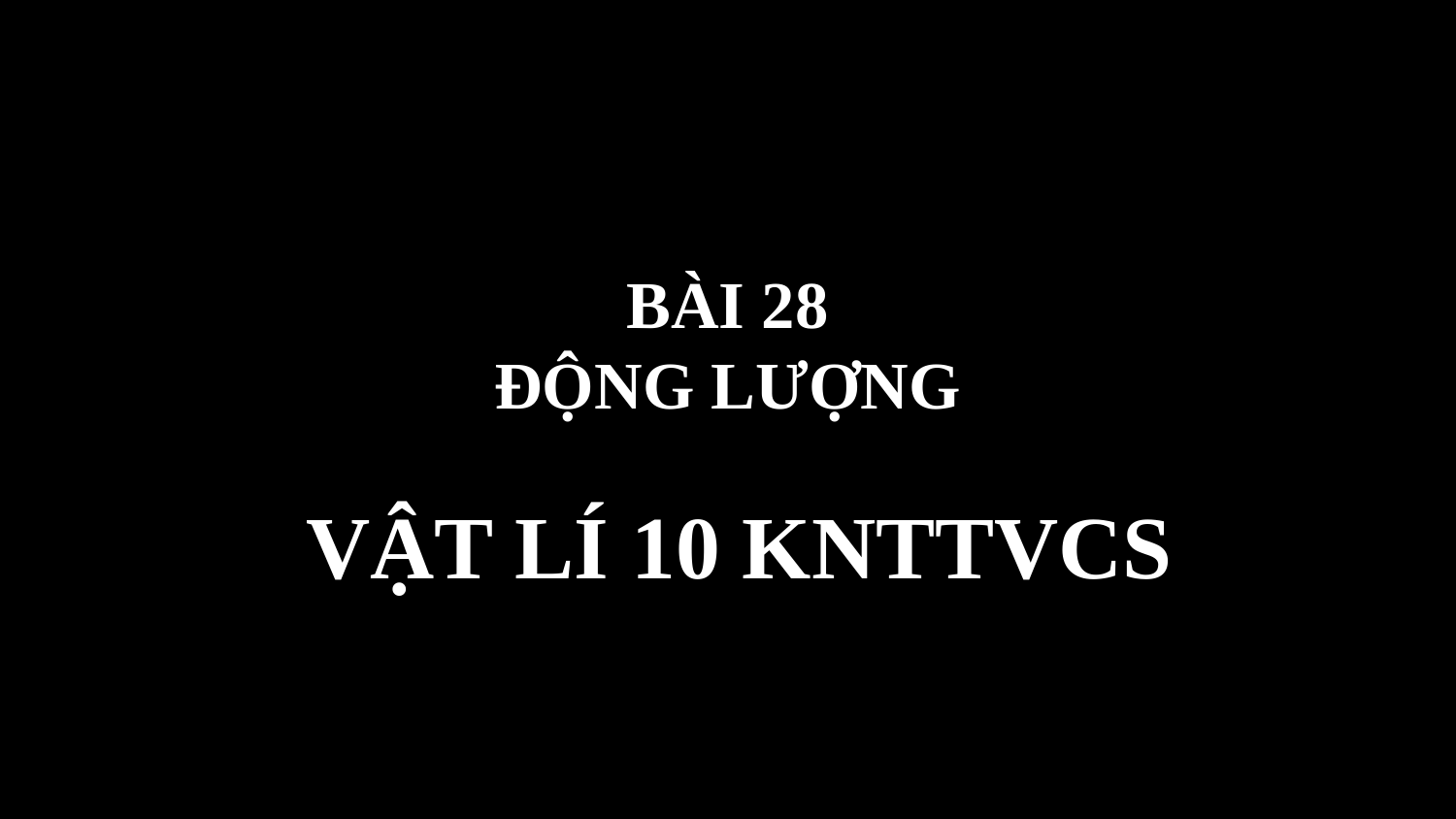

# BÀI 28 ĐỘNG LƯỢNG
VẬT LÍ 10 KNTTVCS